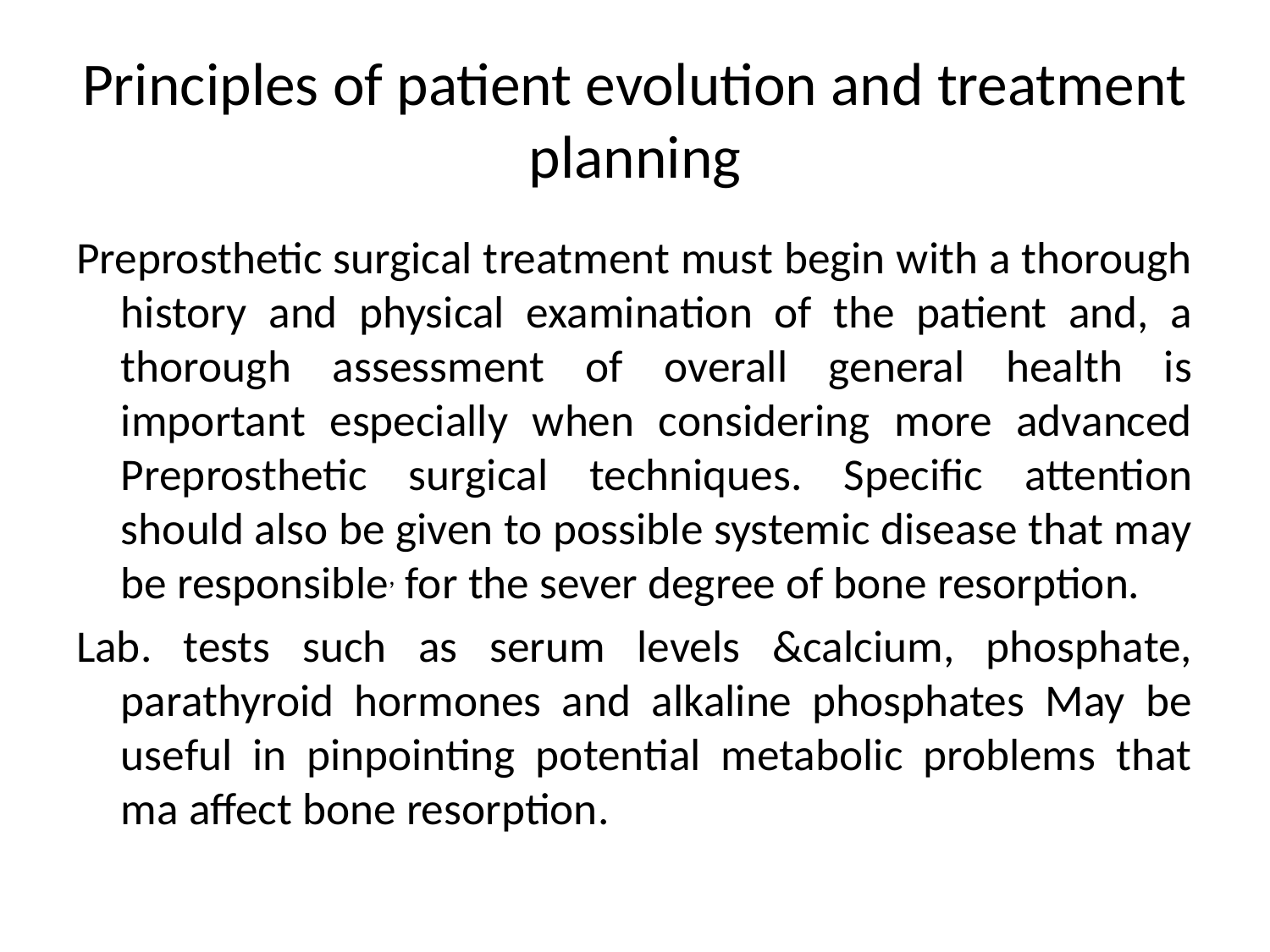

# Principles of patient evolution and treatment planning
Preprosthetic surgical treatment must begin with a thorough history and physical examination of the patient and, a thorough assessment of overall general health is important especially when considering more advanced Preprosthetic surgical techniques. Specific attention should also be given to possible systemic disease that may be responsible, for the sever degree of bone resorption.
Lab. tests such as serum levels &calcium, phosphate, parathyroid hormones and alkaline phosphates May be useful in pinpointing potential metabolic problems that ma affect bone resorption.